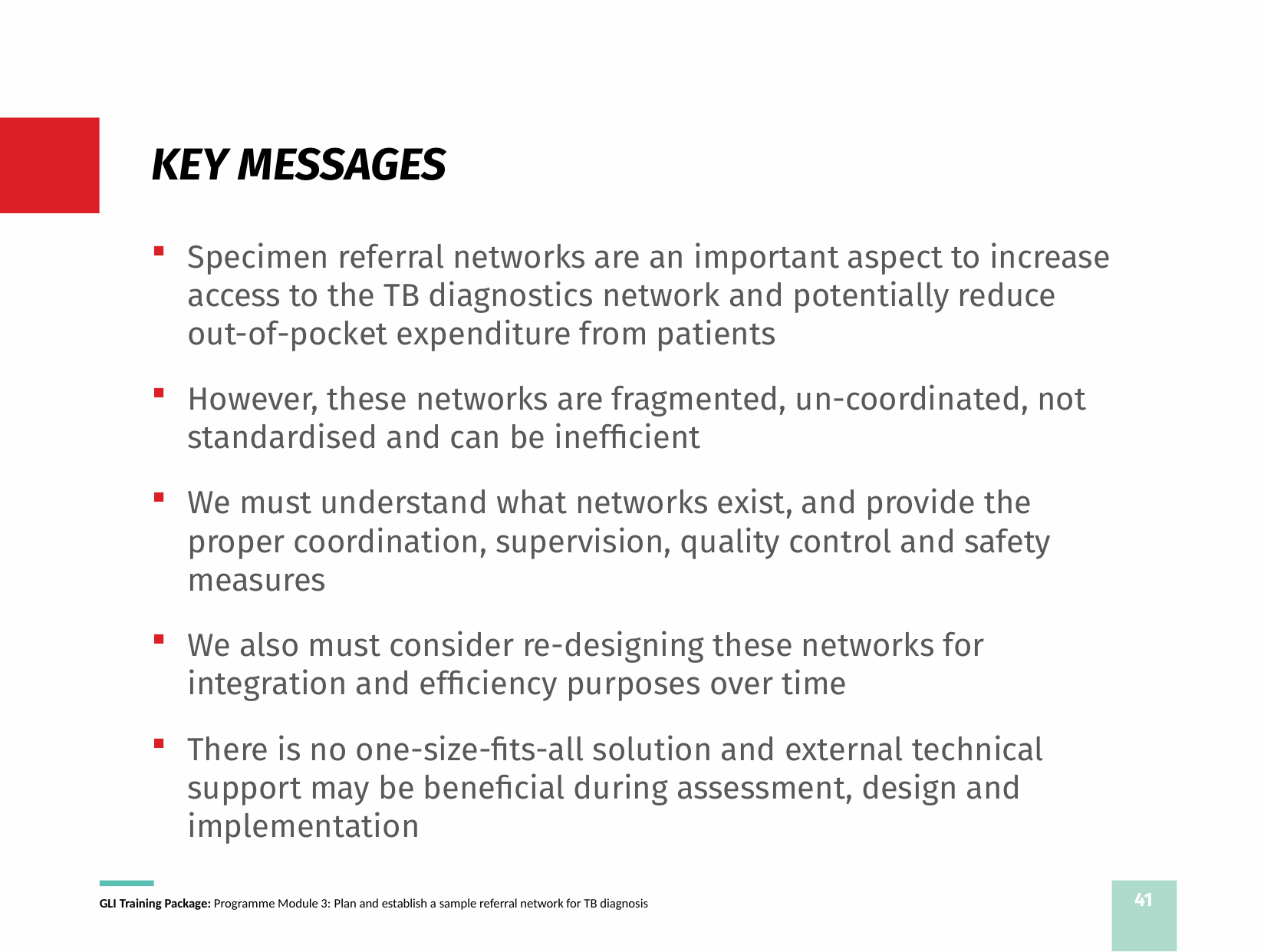

# KEY MESSAGES
Specimen referral networks are an important aspect to increase access to the TB diagnostics network and potentially reduce out-of-pocket expenditure from patients
However, these networks are fragmented, un-coordinated, not standardised and can be inefficient
We must understand what networks exist, and provide the proper coordination, supervision, quality control and safety measures
We also must consider re-designing these networks for integration and efficiency purposes over time
There is no one-size-fits-all solution and external technical support may be beneficial during assessment, design and implementation